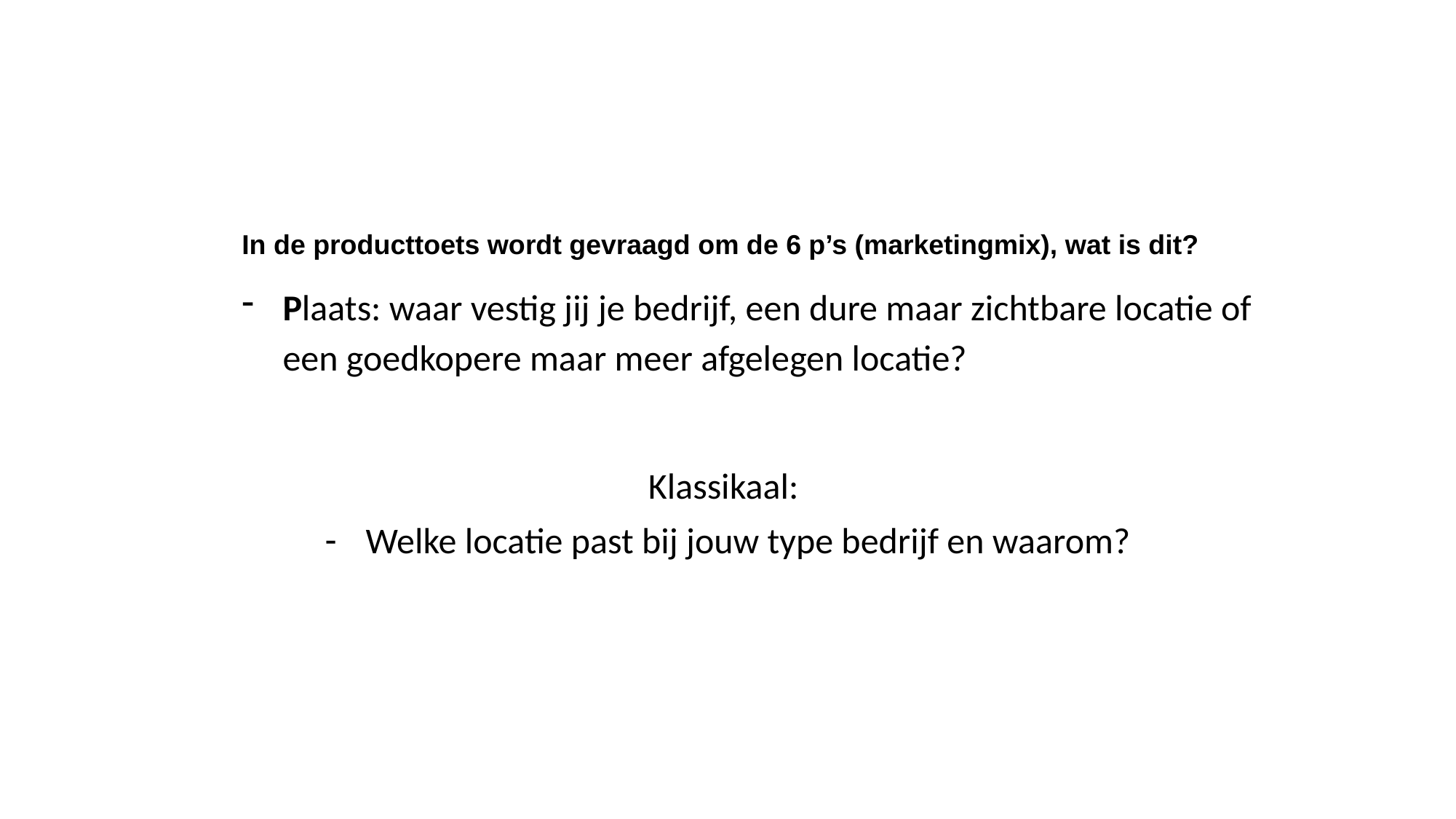

In de producttoets wordt gevraagd om de 6 p’s (marketingmix), wat is dit?
Plaats: waar vestig jij je bedrijf, een dure maar zichtbare locatie of een goedkopere maar meer afgelegen locatie?
Klassikaal:
Welke locatie past bij jouw type bedrijf en waarom?